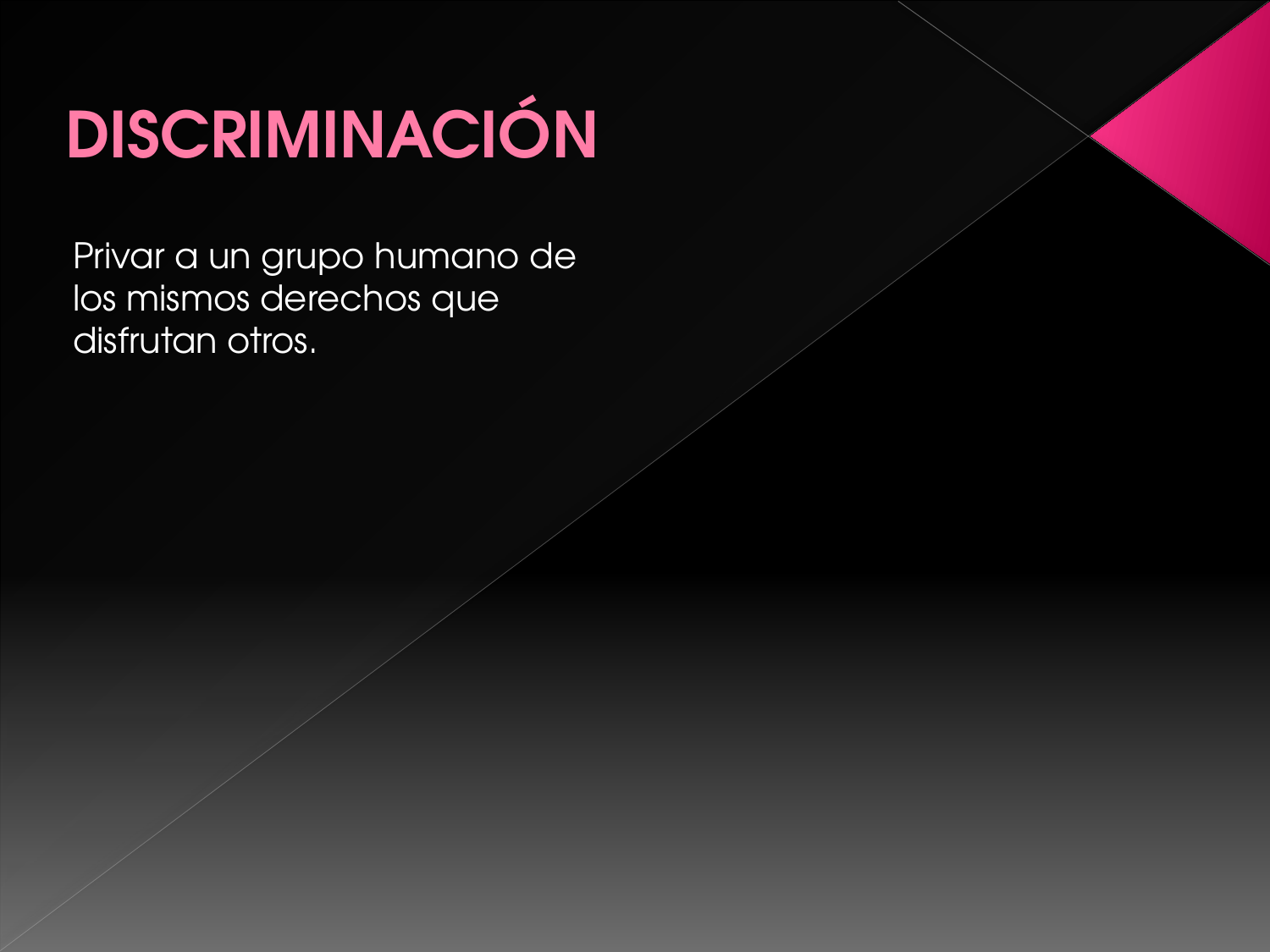

# DISCRIMINACIÓN
Privar a un grupo humano de los mismos derechos que disfrutan otros.